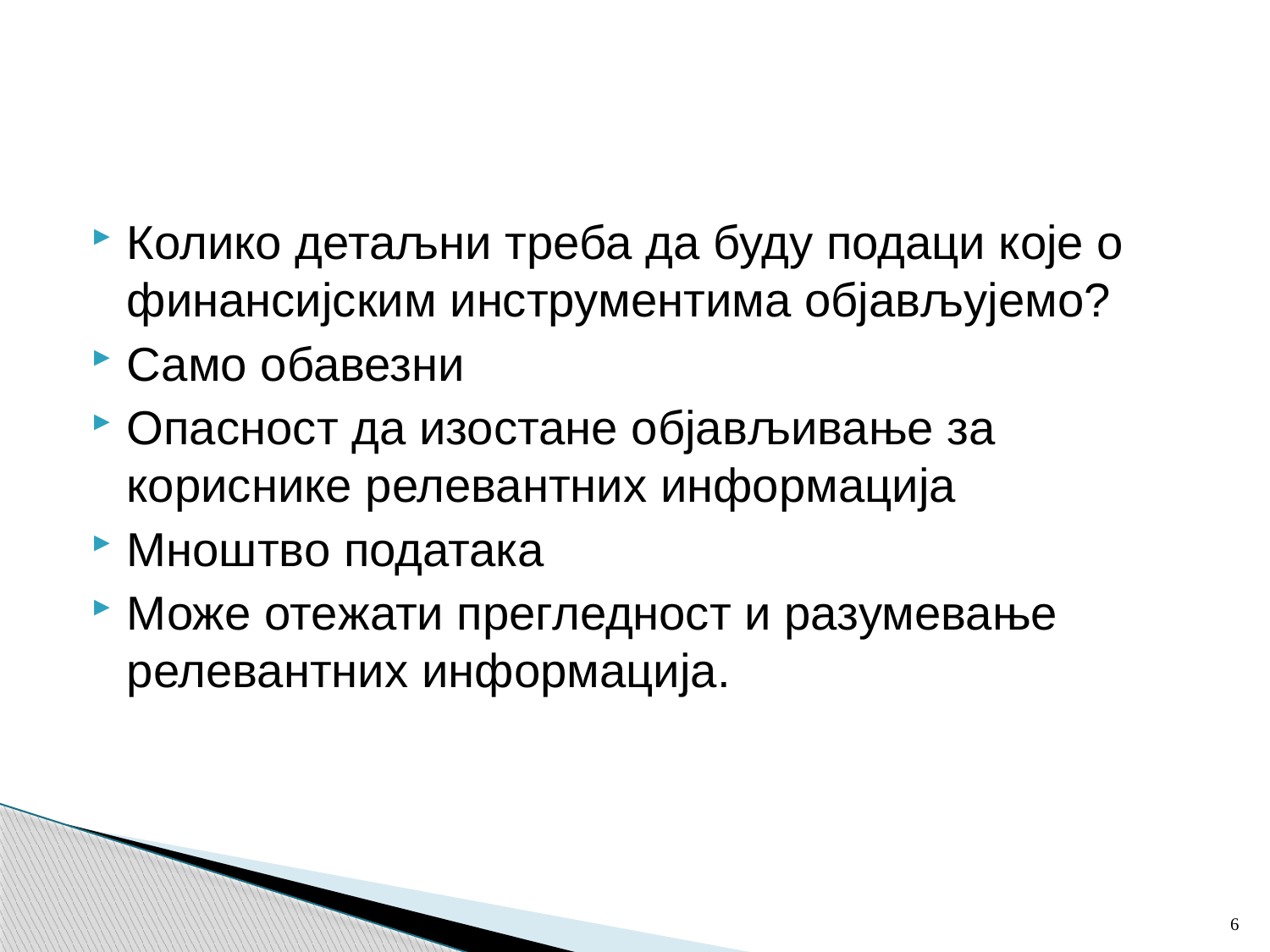

#
Колико детаљни треба да буду подаци које о финансијским инструментима објављујемо?
Само обавезни
Опасност да изостане објављивање за кориснике релевантних информација
Мноштво података
Може отежати прегледност и разумевање релевантних информација.
6